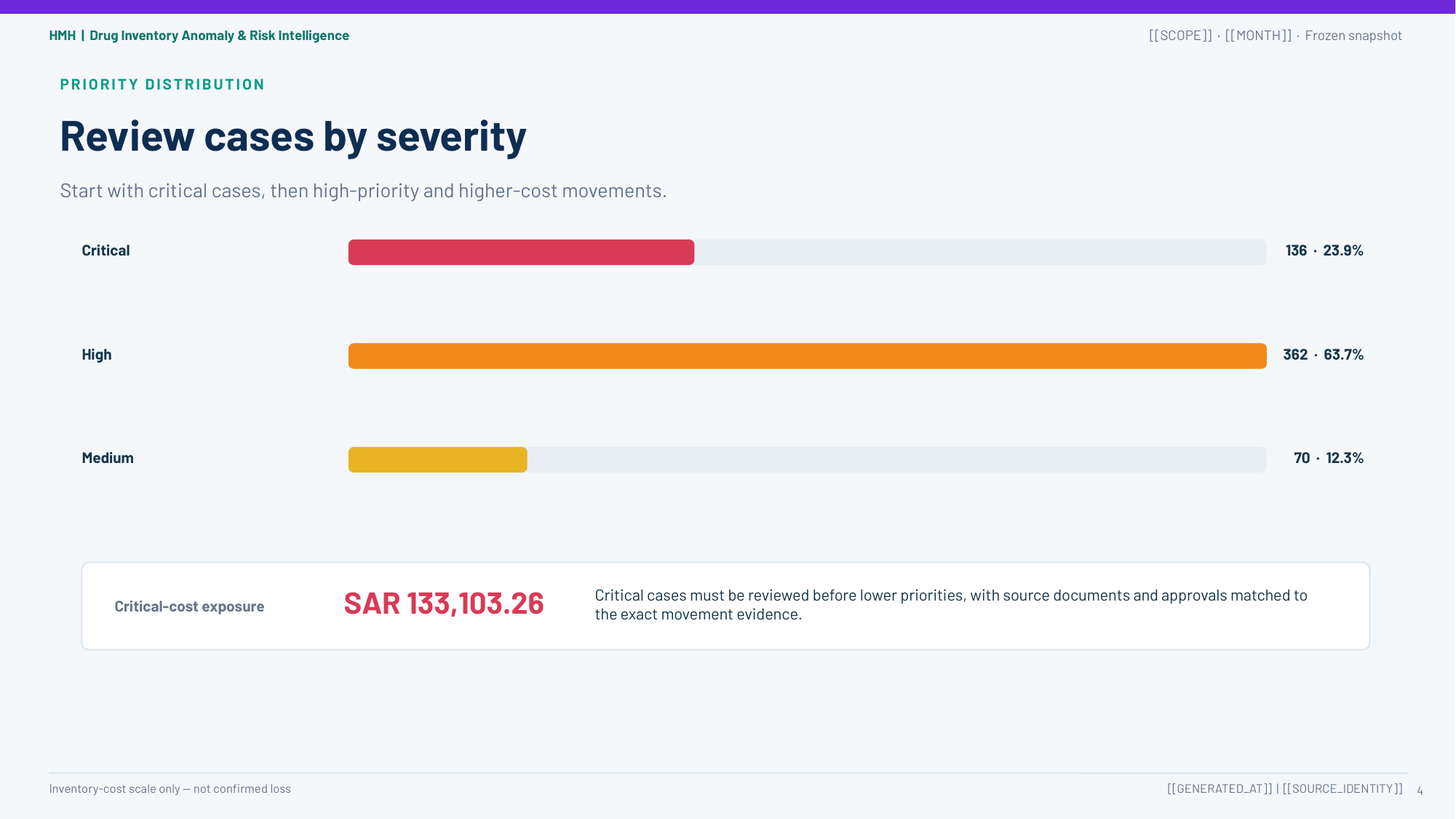

PRIORITY DISTRIBUTION
Review cases by severity
Start with critical cases, then high-priority and higher-cost movements.
Critical
136  ·  23.9%

High
362  ·  63.7%

Medium
70  ·  12.3%

Critical cases must be reviewed before lower priorities, with source documents and approvals matched to the exact movement evidence.
SAR 133,103.26
Critical-cost exposure
4